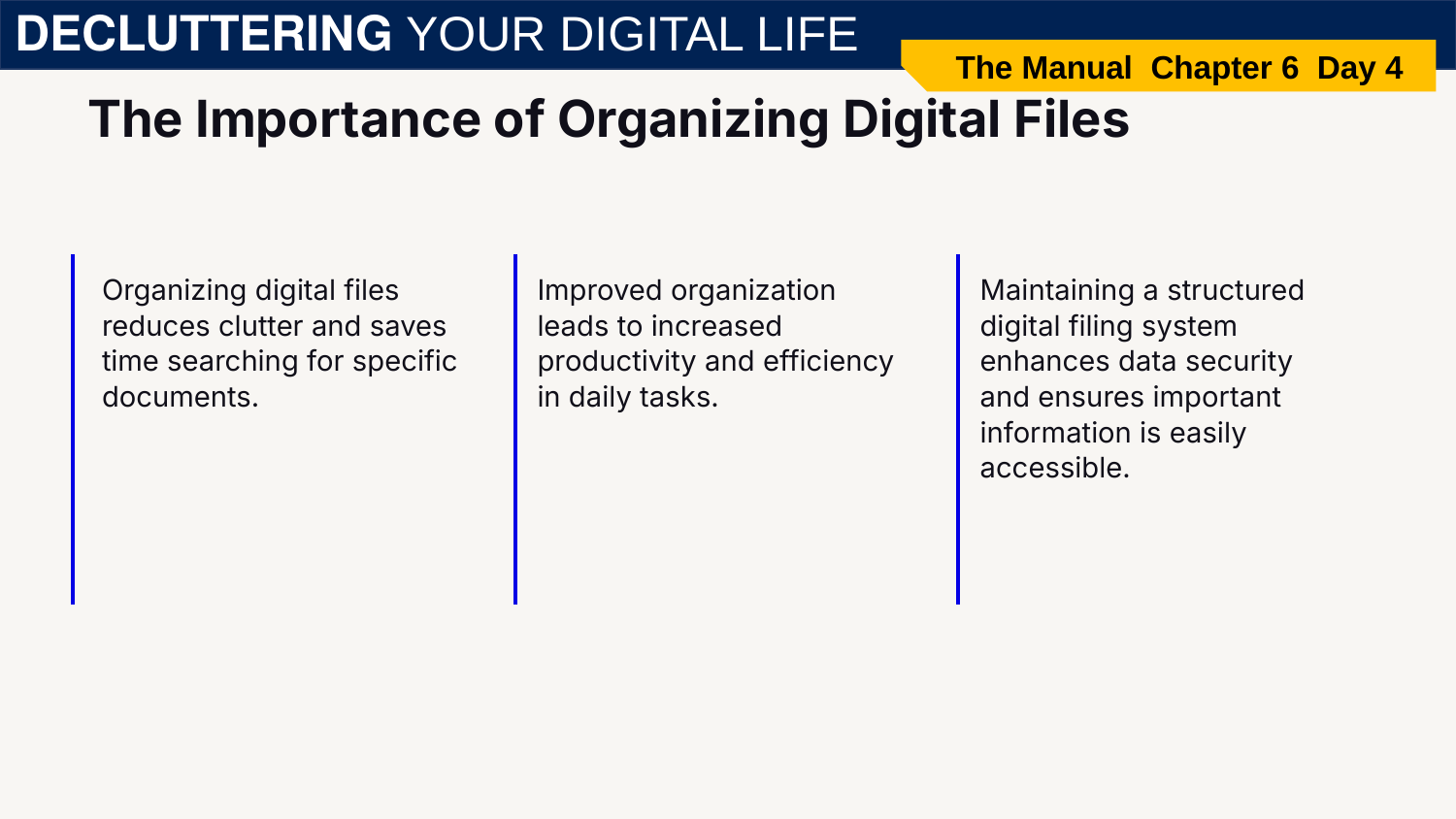

DECLUTTERING YOUR DIGITAL LIFE
The Manual  Chapter 6  Day 4

# The Importance of Organizing Digital Files
Organizing digital files reduces clutter and saves time searching for specific documents.
Improved organization leads to increased productivity and efficiency in daily tasks.
Maintaining a structured digital filing system enhances data security and ensures important information is easily accessible.